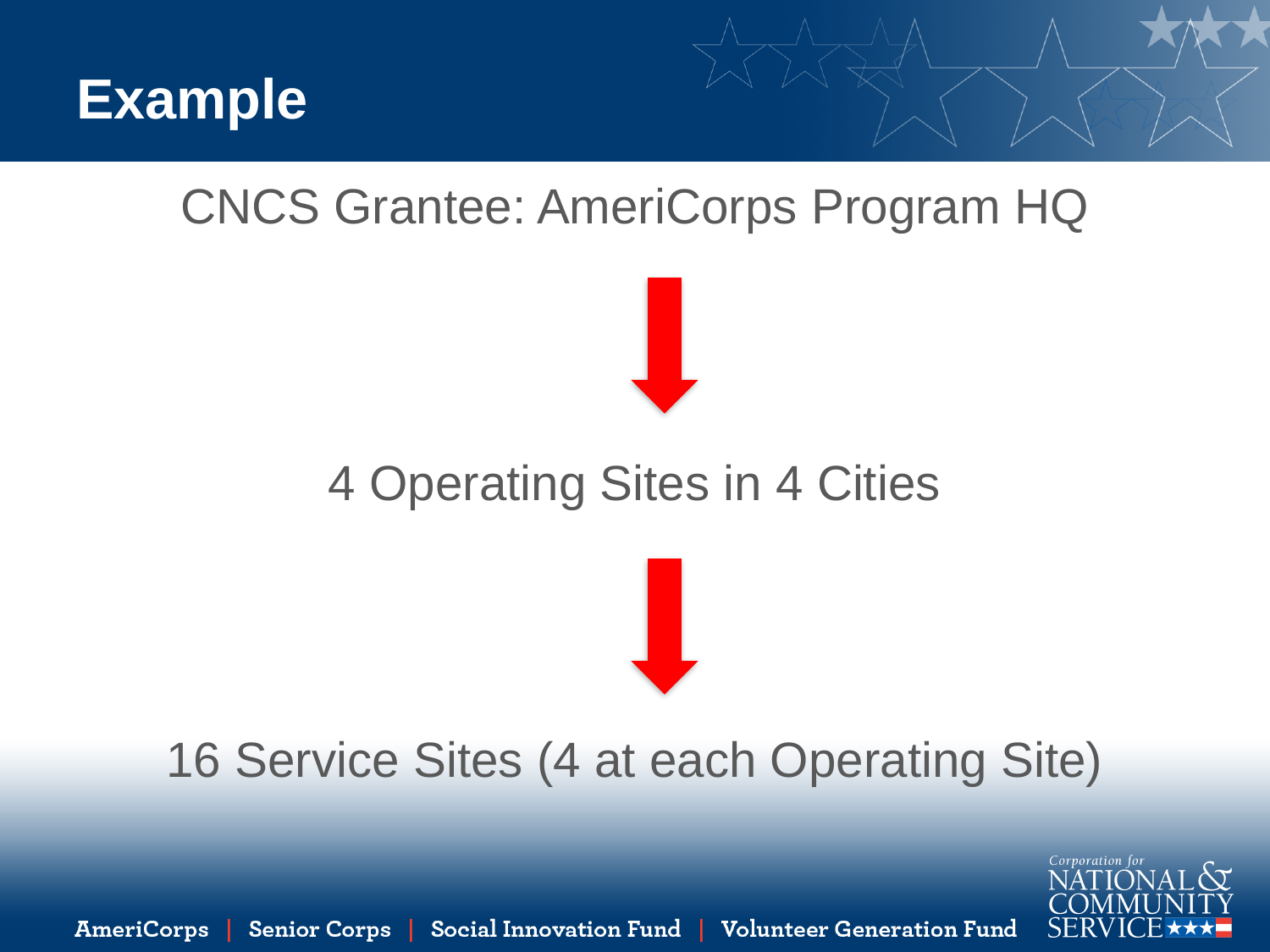

# Example
CNCS Grantee: AmeriCorps Program HQ

4 Operating Sites in 4 Cities

16 Service Sites (4 at each Operating Site)